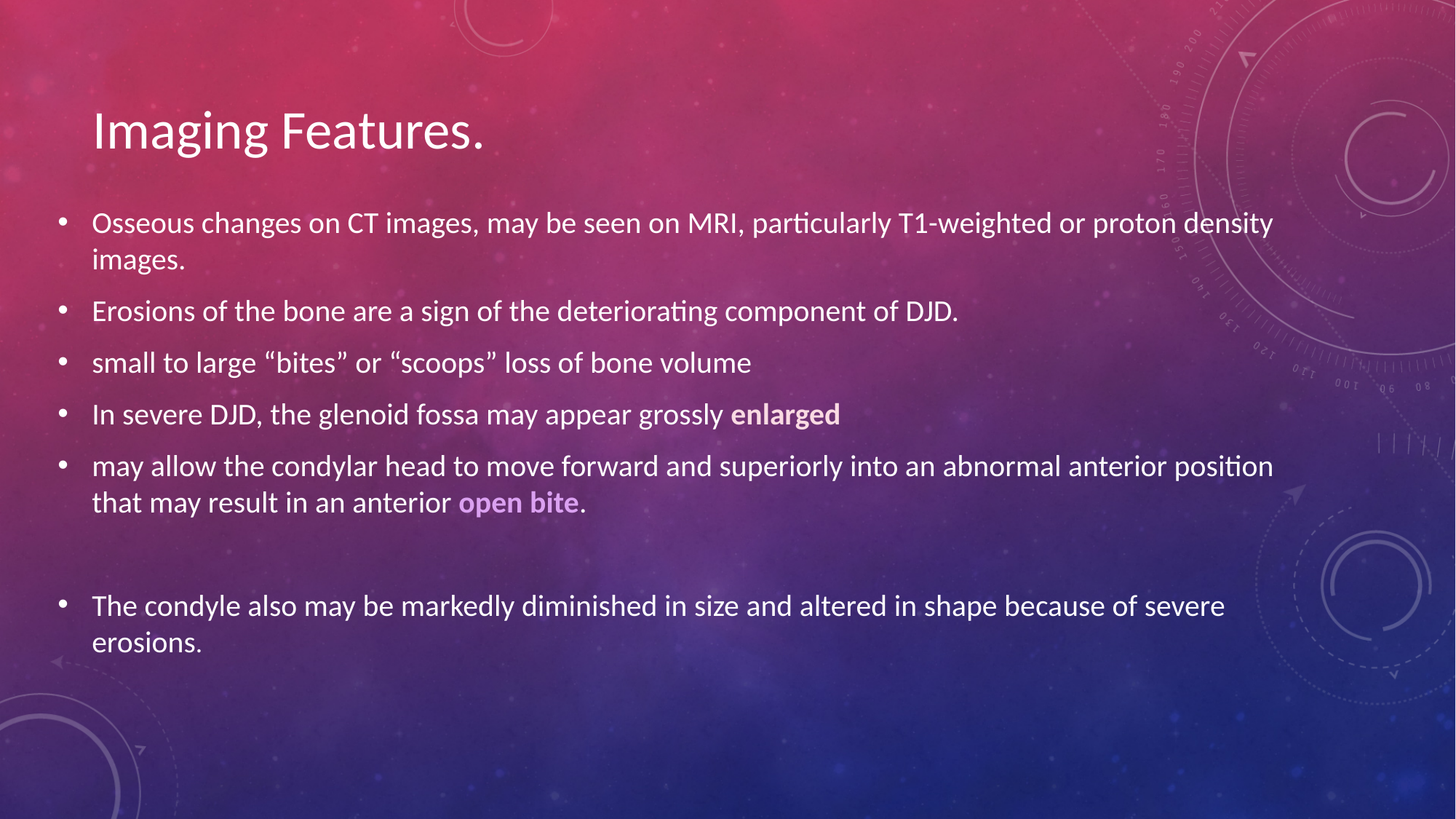

# Imaging Features.
Osseous changes on CT images, may be seen on MRI, particularly T1-weighted or proton density images.
Erosions of the bone are a sign of the deteriorating component of DJD.
small to large “bites” or “scoops” loss of bone volume
In severe DJD, the glenoid fossa may appear grossly enlarged
may allow the condylar head to move forward and superiorly into an abnormal anterior position that may result in an anterior open bite.

The condyle also may be markedly diminished in size and altered in shape because of severe erosions.